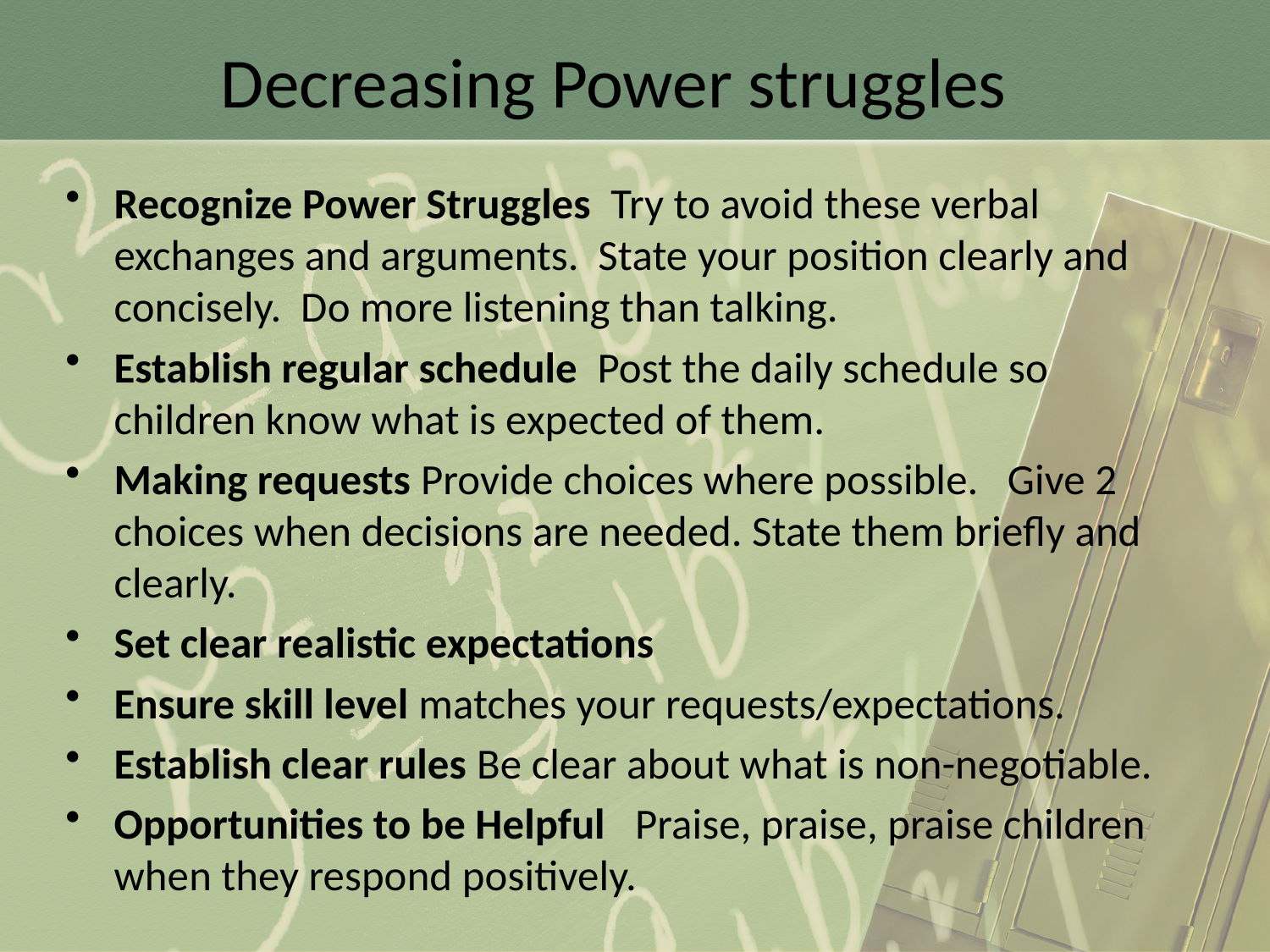

# Decreasing Power struggles
Recognize Power Struggles  Try to avoid these verbal exchanges and arguments.  State your position clearly and concisely.  Do more listening than talking.
Establish regular schedule  Post the daily schedule so children know what is expected of them.
Making requests Provide choices where possible.   Give 2 choices when decisions are needed. State them briefly and clearly.
Set clear realistic expectations
Ensure skill level matches your requests/expectations.
Establish clear rules Be clear about what is non-negotiable.
Opportunities to be Helpful   Praise, praise, praise children when they respond positively.